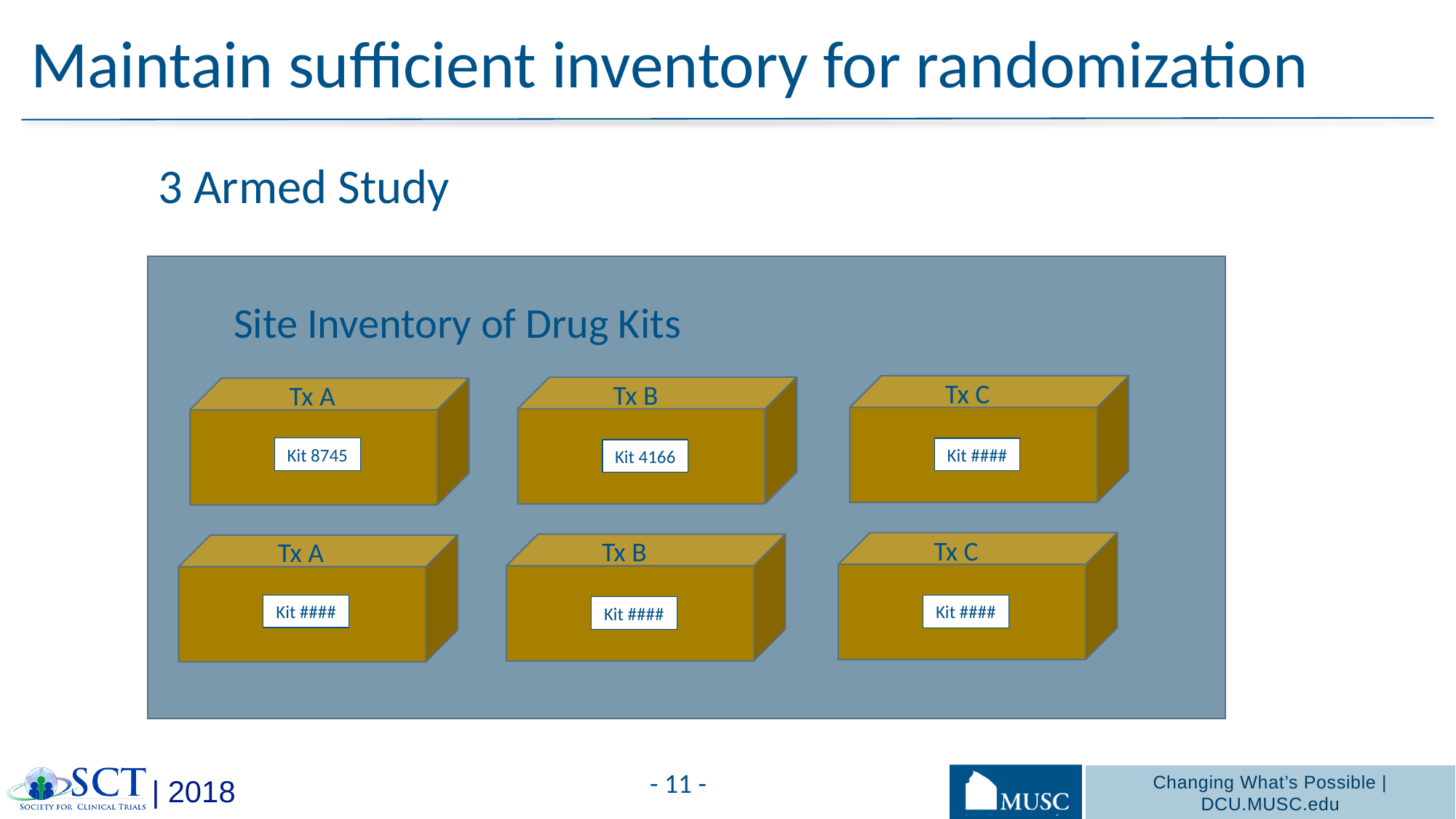

# Maintain sufficient inventory for randomization
3 Armed Study

Site Inventory of Drug Kits
Tx C

Kit ####
Tx B

Kit 4166
Tx A

Kit 8745
Tx C

Kit ####
Tx B

Kit ####
Tx A

Kit ####
- 11 -